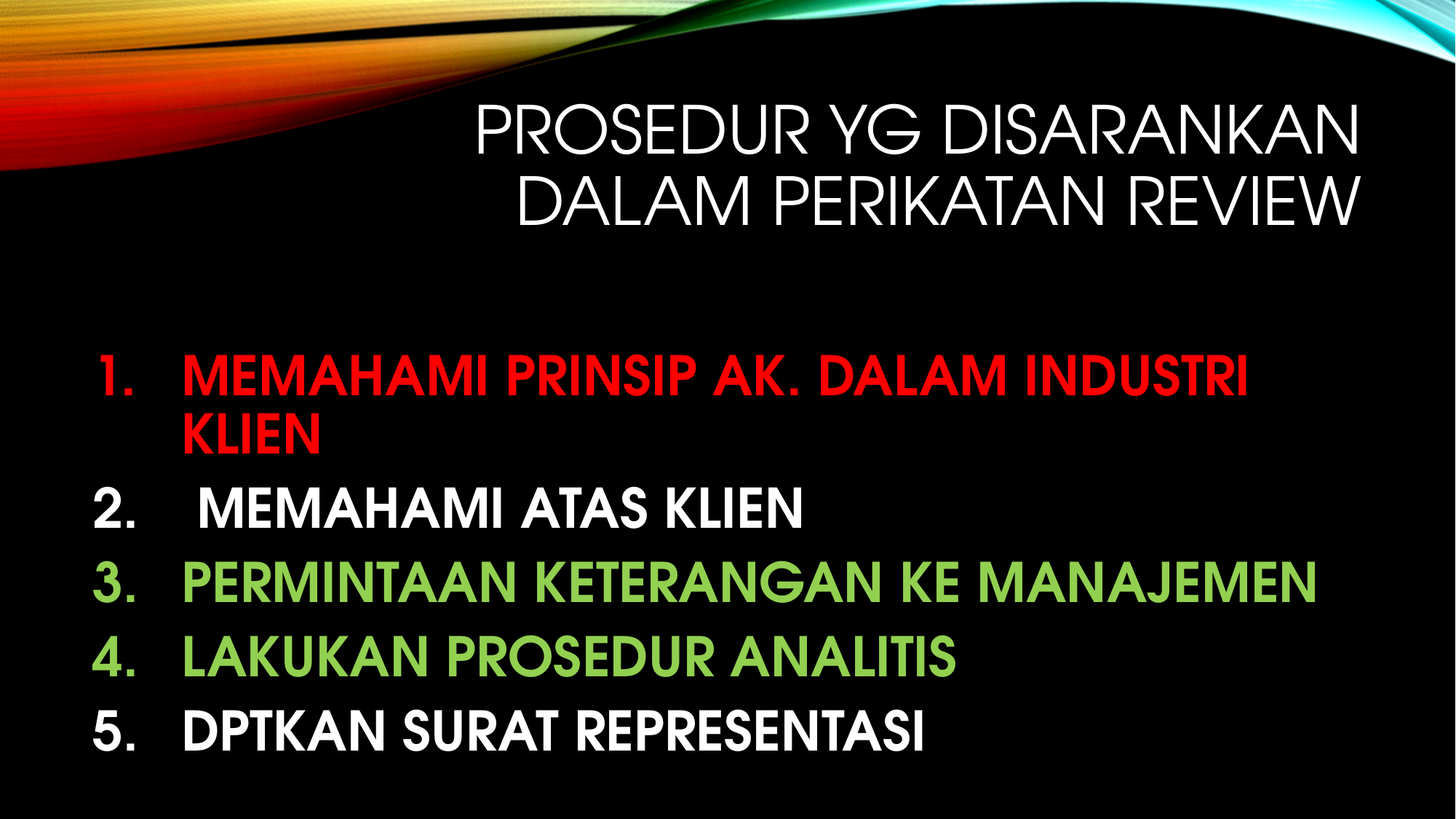

# PROSEDUR YG DISARANKAN DALAM PERIKATAN REVIEW

MEMAHAMI PRINSIP AK. DALAM INDUSTRI KLIEN
 MEMAHAMI ATAS KLIEN
PERMINTAAN KETERANGAN KE MANAJEMEN
LAKUKAN PROSEDUR ANALITIS
DPTKAN SURAT REPRESENTASI